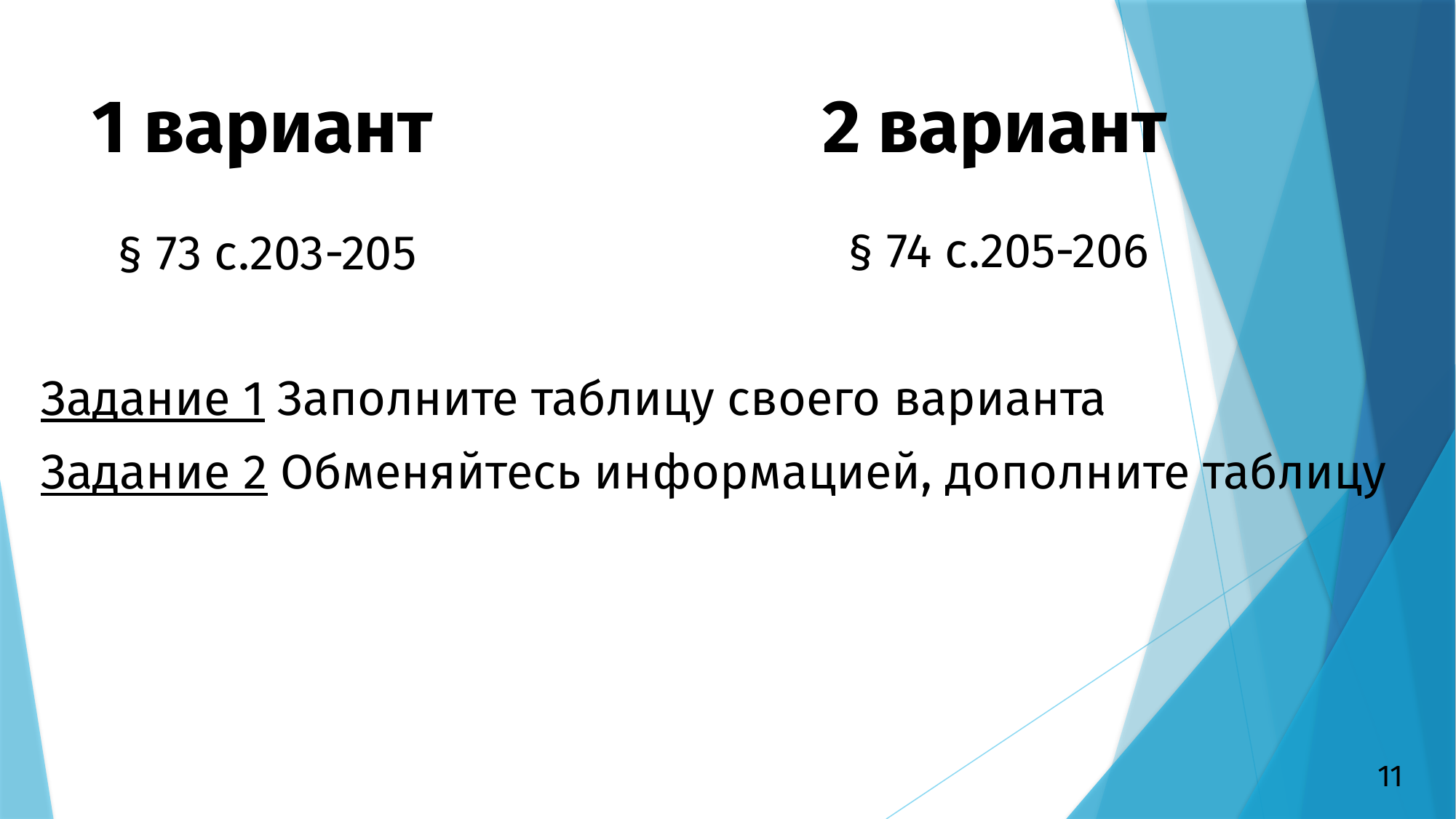

# 1 вариант
2 вариант
§ 74 с.205-206
§ 73 с.203-205
Задание 1 Заполните таблицу своего варианта
Задание 2 Обменяйтесь информацией, дополните таблицу
11